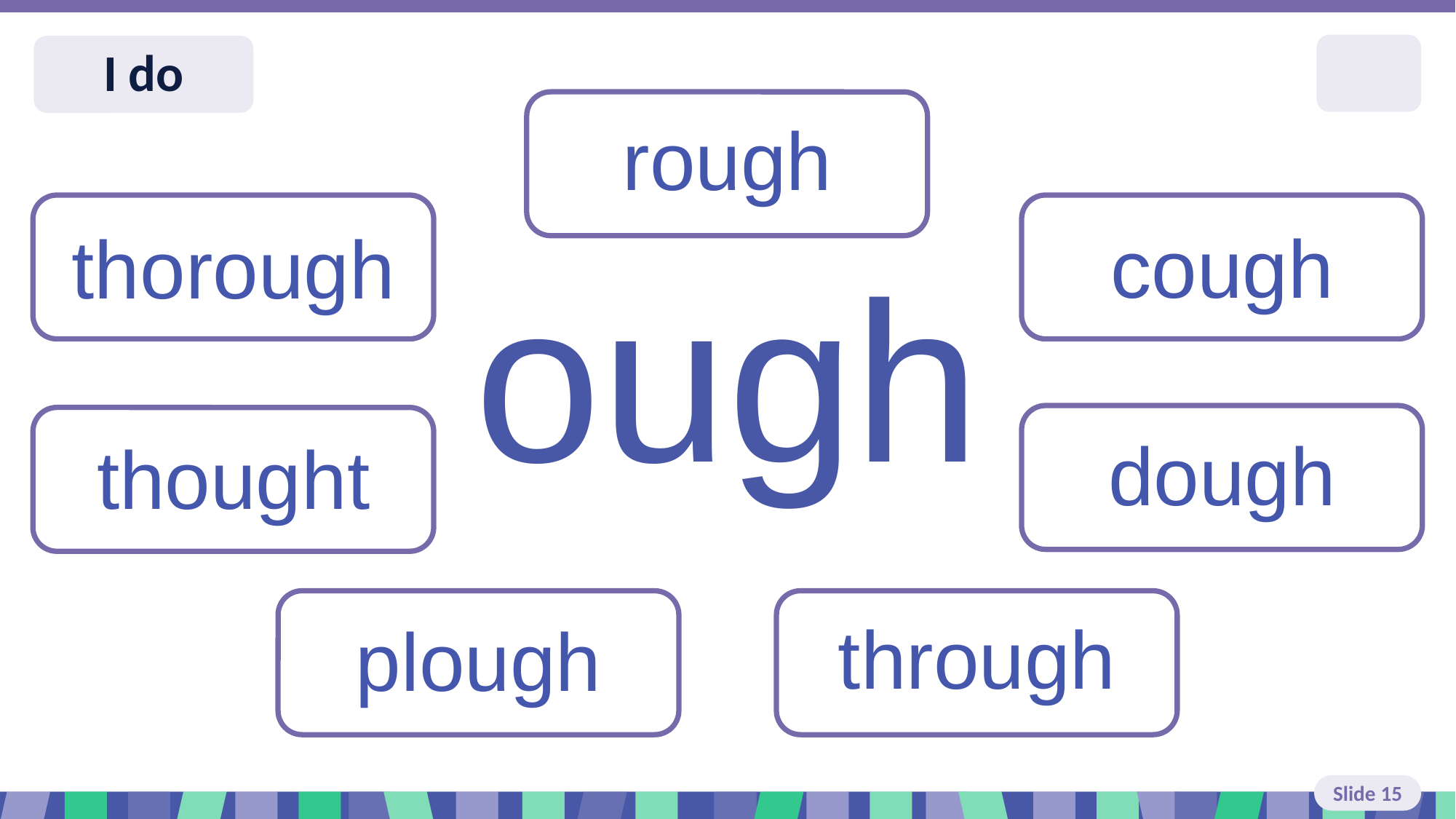

Slide 15 I do

rough

thorough

cough
ough

dough

thought

plough

through